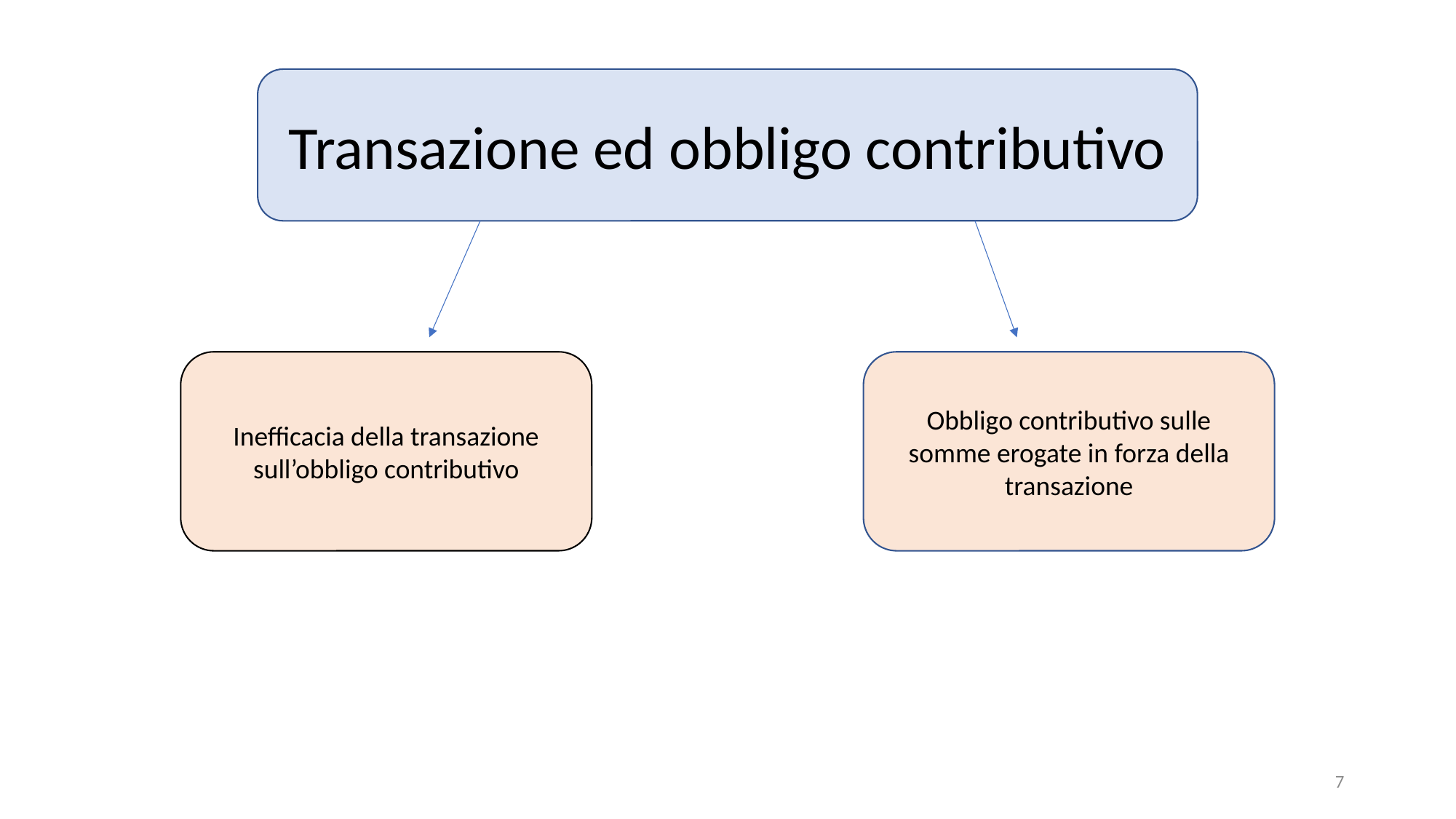

Transazione ed obbligo contributivo
Inefficacia della transazione sull’obbligo contributivo
Obbligo contributivo sulle somme erogate in forza della transazione
7